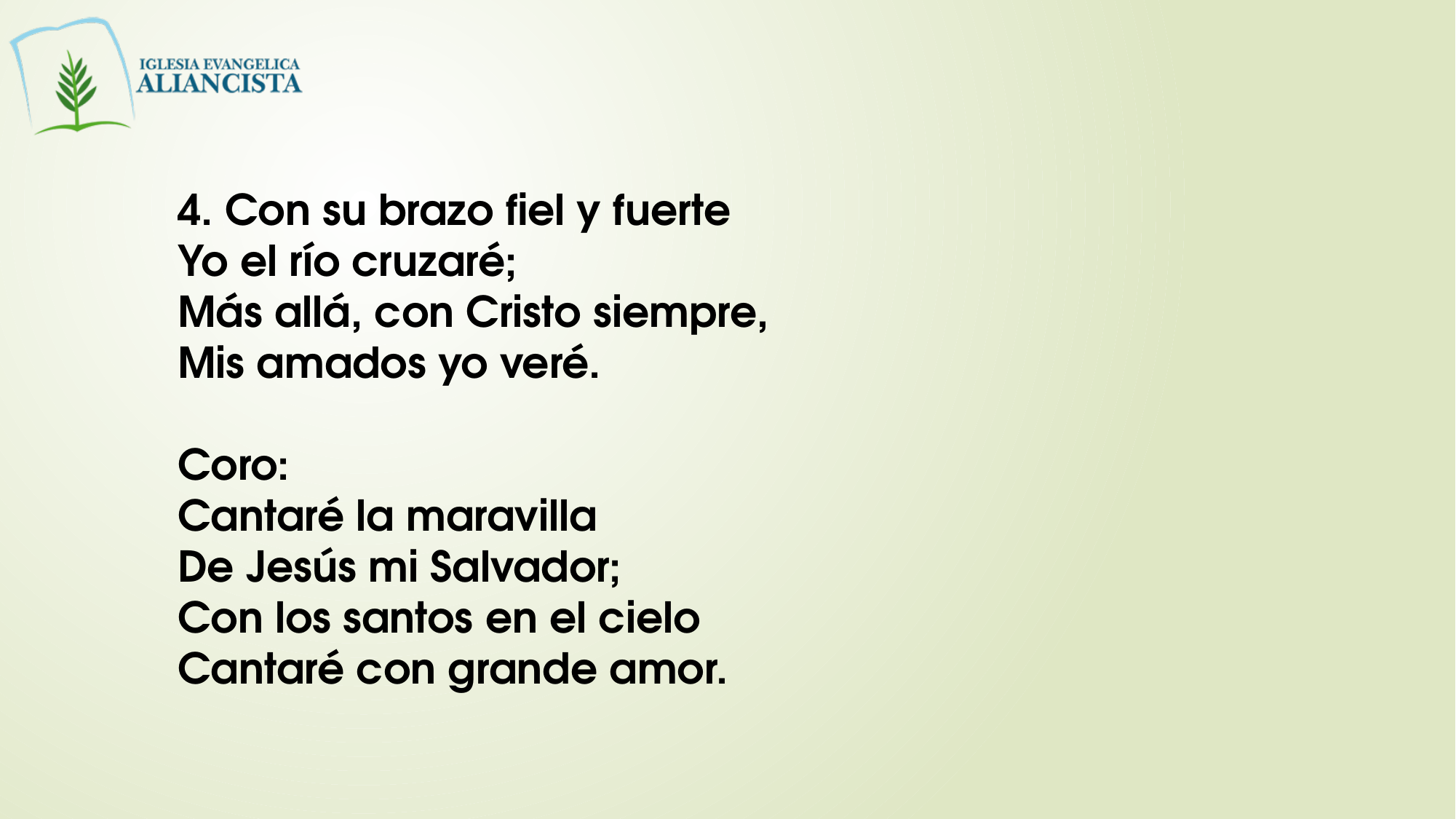

4. Con su brazo fiel y fuerte
Yo el río cruzaré;
Más allá, con Cristo siempre,
Mis amados yo veré.

Coro:
Cantaré la maravilla
De Jesús mi Salvador;
Con los santos en el cielo
Cantaré con grande amor.